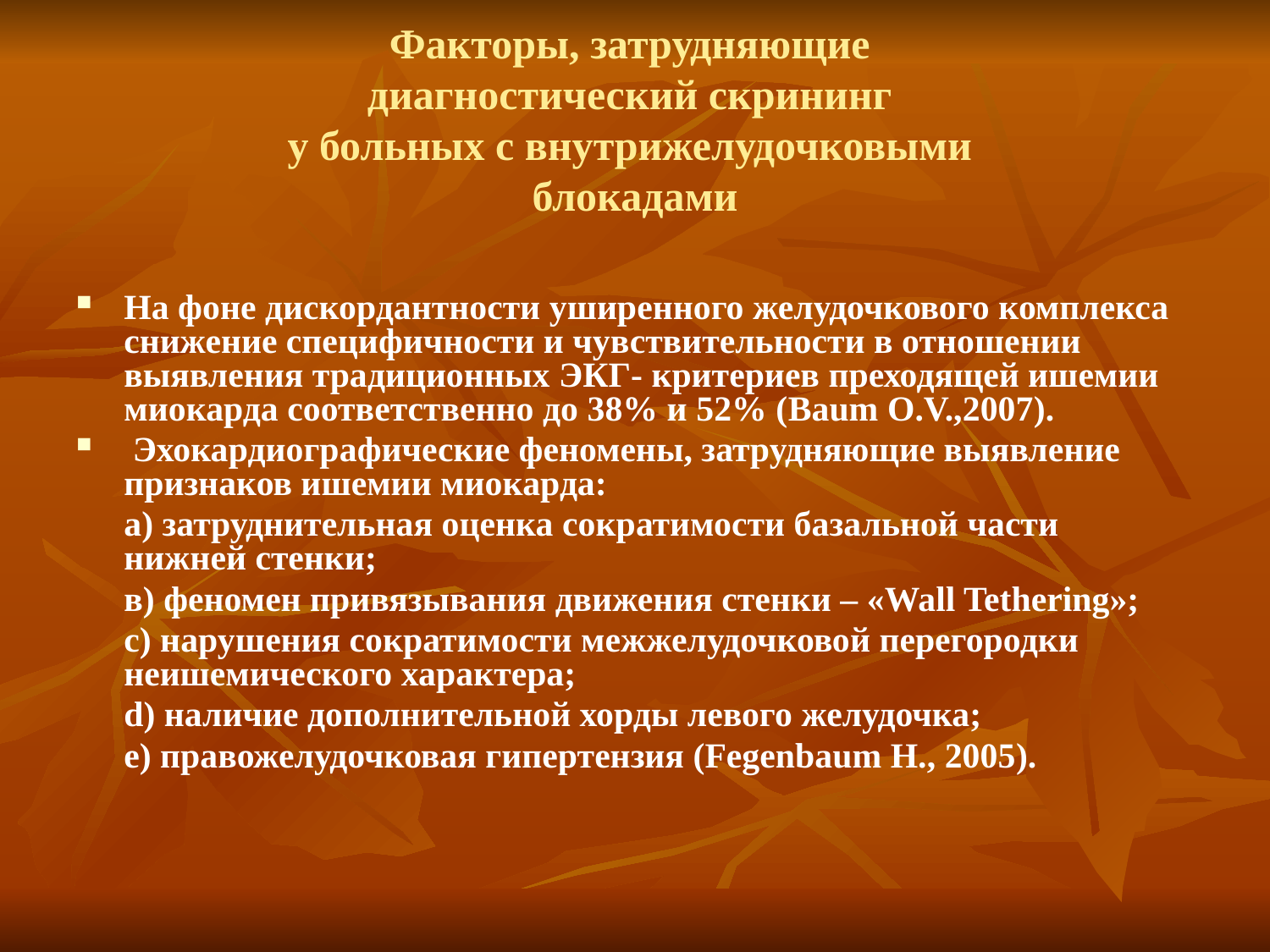

# Факторы, затрудняющие диагностический скрининг у больных с внутрижелудочковыми блокадами
На фоне дискордантности уширенного желудочкового комплекса снижение специфичности и чувствительности в отношении выявления традиционных ЭКГ- критериев преходящей ишемии миокарда соответственно до 38% и 52% (Baum O.V.,2007).
 Эхокардиографические феномены, затрудняющие выявление признаков ишемии миокарда:
	а) затруднительная оценка cократимости базальной части нижней стенки;
	в) феномен привязывания движения стенки – «Wall Tethering»;
	с) нарушения сократимости межжелудочковой перегородки неишемического характера;
	d) наличие дополнительной хорды левого желудочка;
	e) правожелудочковая гипертензия (Fegenbaum H., 2005).